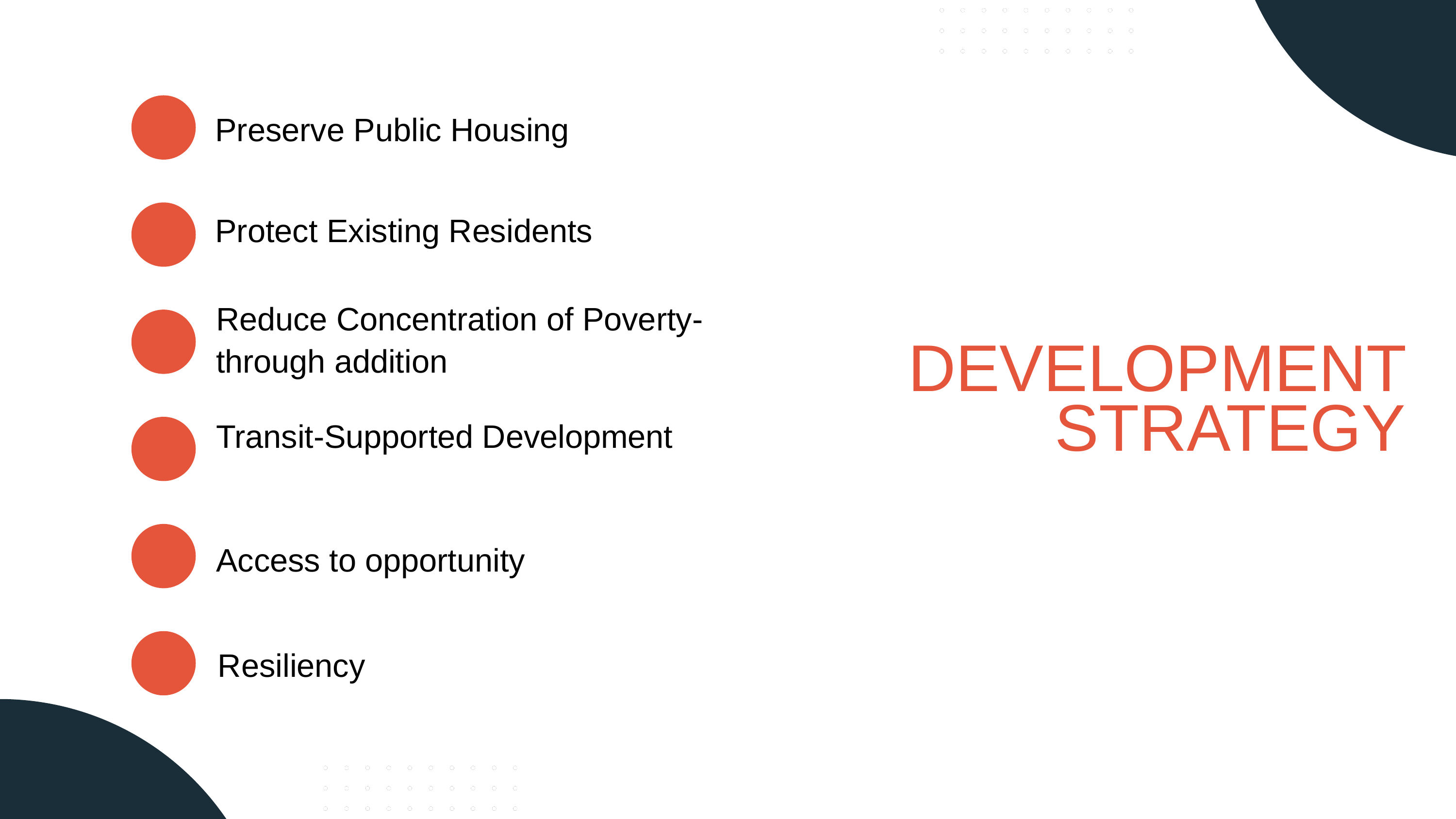

Preserve Public Housing

Protect Existing Residents
Reduce Concentration of Poverty- through addition

DEVELOPMENT STRATEGY
Transit-Supported Development

Access to opportunity

Resiliency